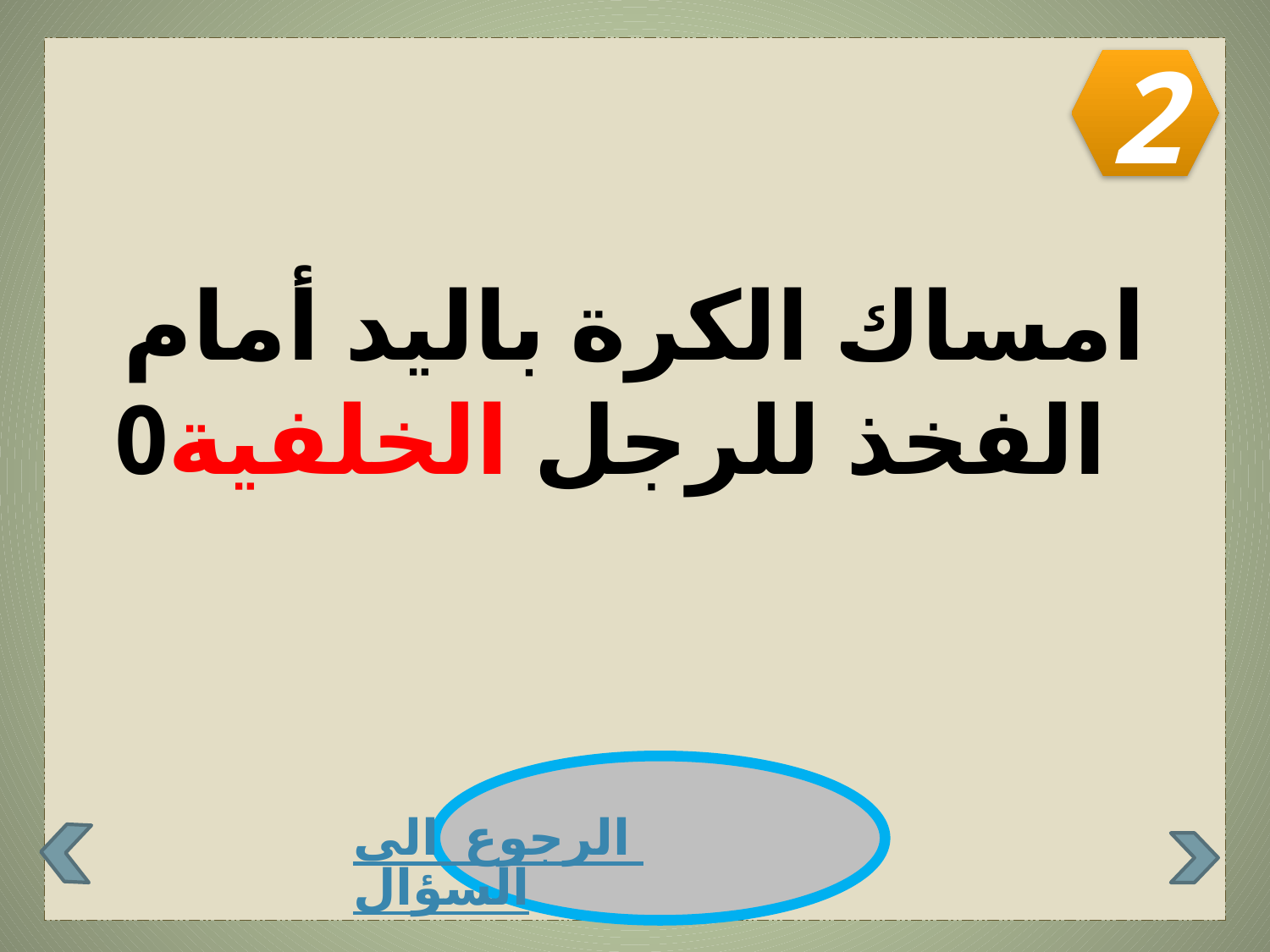

امساك الكرة باليد أمام الفخذ للرجل الخلفية0

2
الرجوع الى السؤال